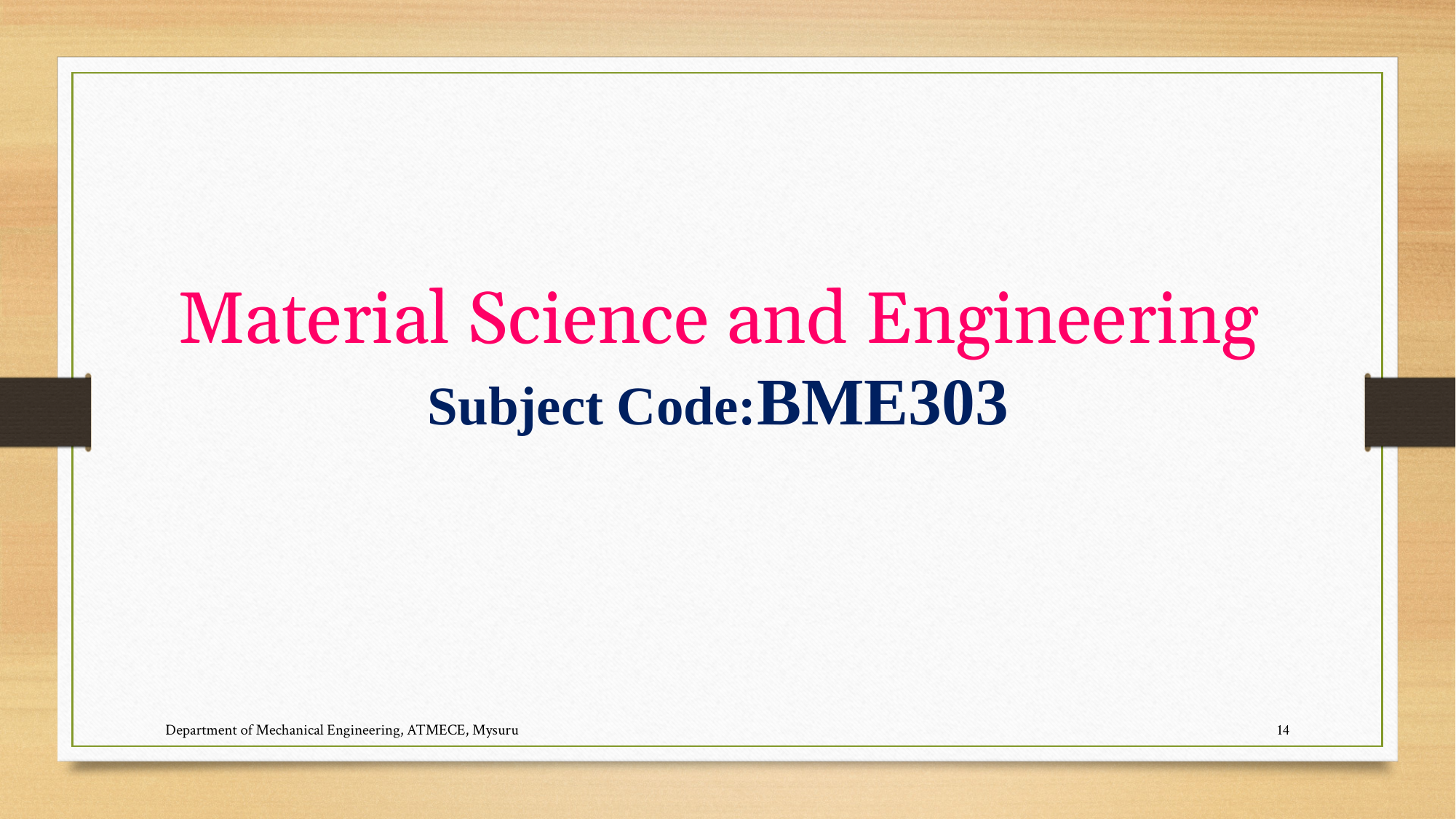

Material Science and Engineering
Subject Code:BME303
Department of Mechanical Engineering, ATMECE, Mysuru
14